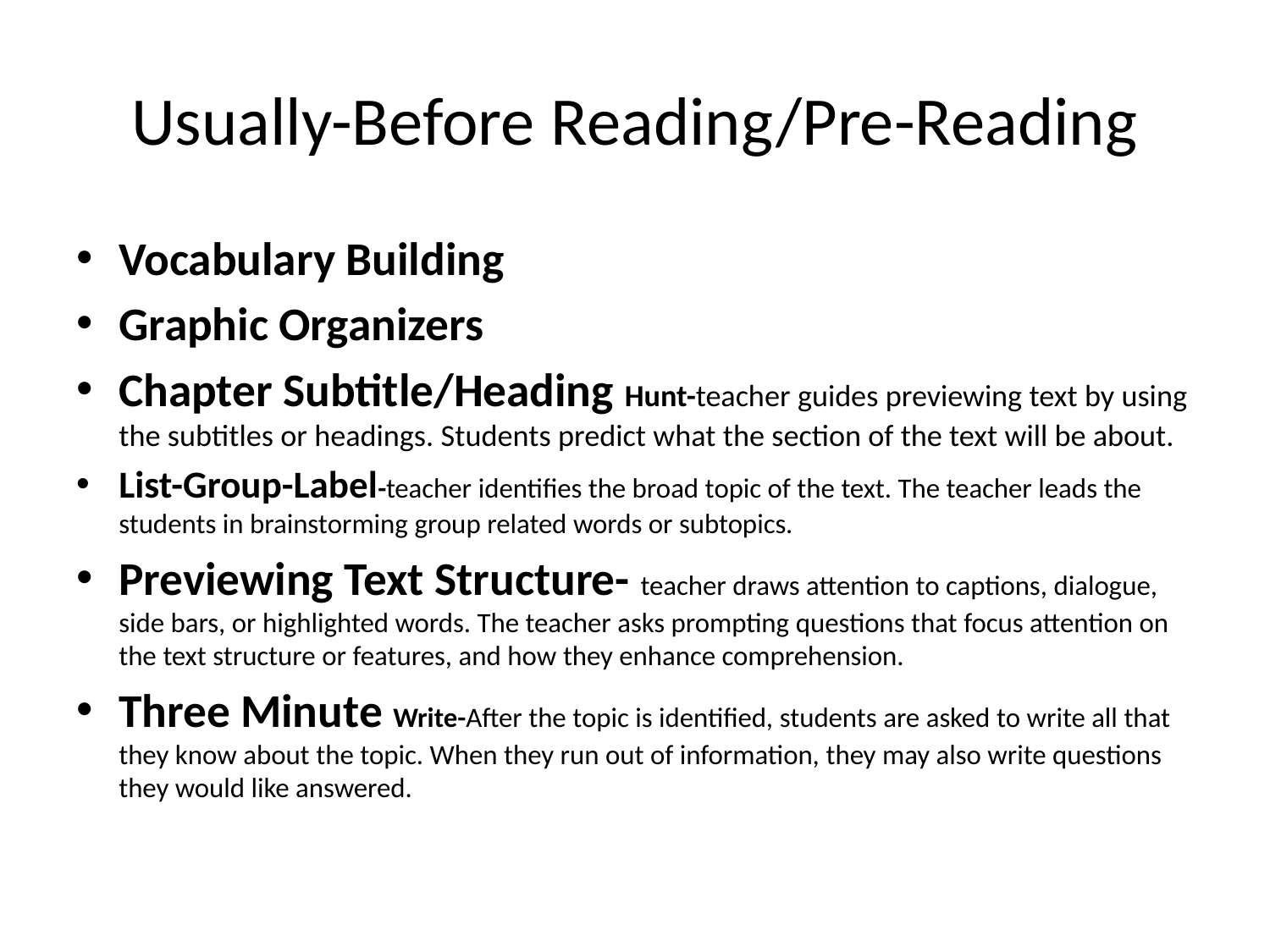

# Usually-Before Reading/Pre-Reading
Vocabulary Building
Graphic Organizers
Chapter Subtitle/Heading Hunt-teacher guides previewing text by using the subtitles or headings. Students predict what the section of the text will be about.
List-Group-Label-teacher identifies the broad topic of the text. The teacher leads the students in brainstorming group related words or subtopics.
Previewing Text Structure- teacher draws attention to captions, dialogue, side bars, or highlighted words. The teacher asks prompting questions that focus attention on the text structure or features, and how they enhance comprehension.
Three Minute Write-After the topic is identified, students are asked to write all that they know about the topic. When they run out of information, they may also write questions they would like answered.